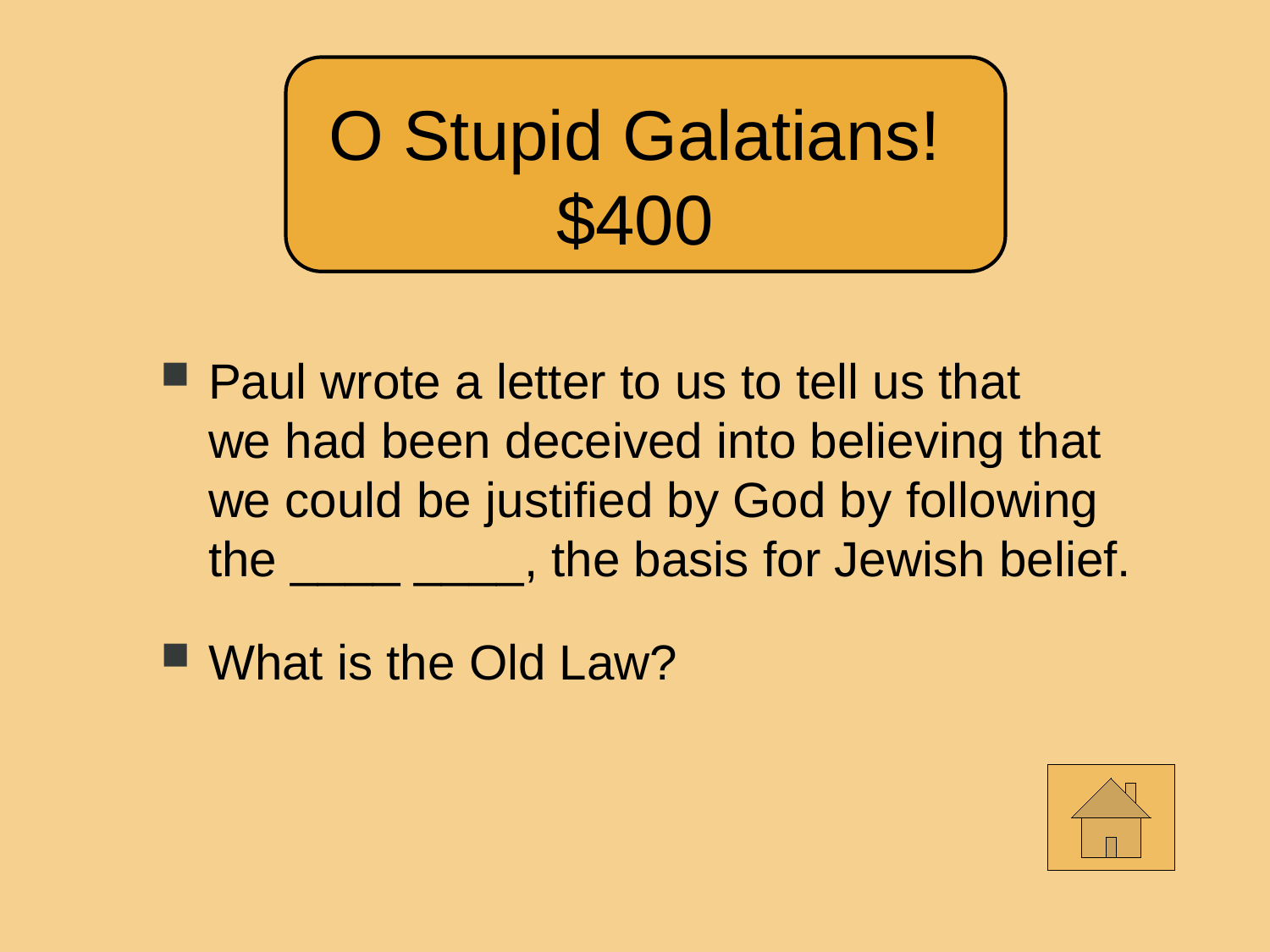

O Stupid Galatians!
$400
Paul wrote a letter to us to tell us that
we had been deceived into believing that
we could be justified by God by following
the ____ ____, the basis for Jewish belief.
What is the Old Law?